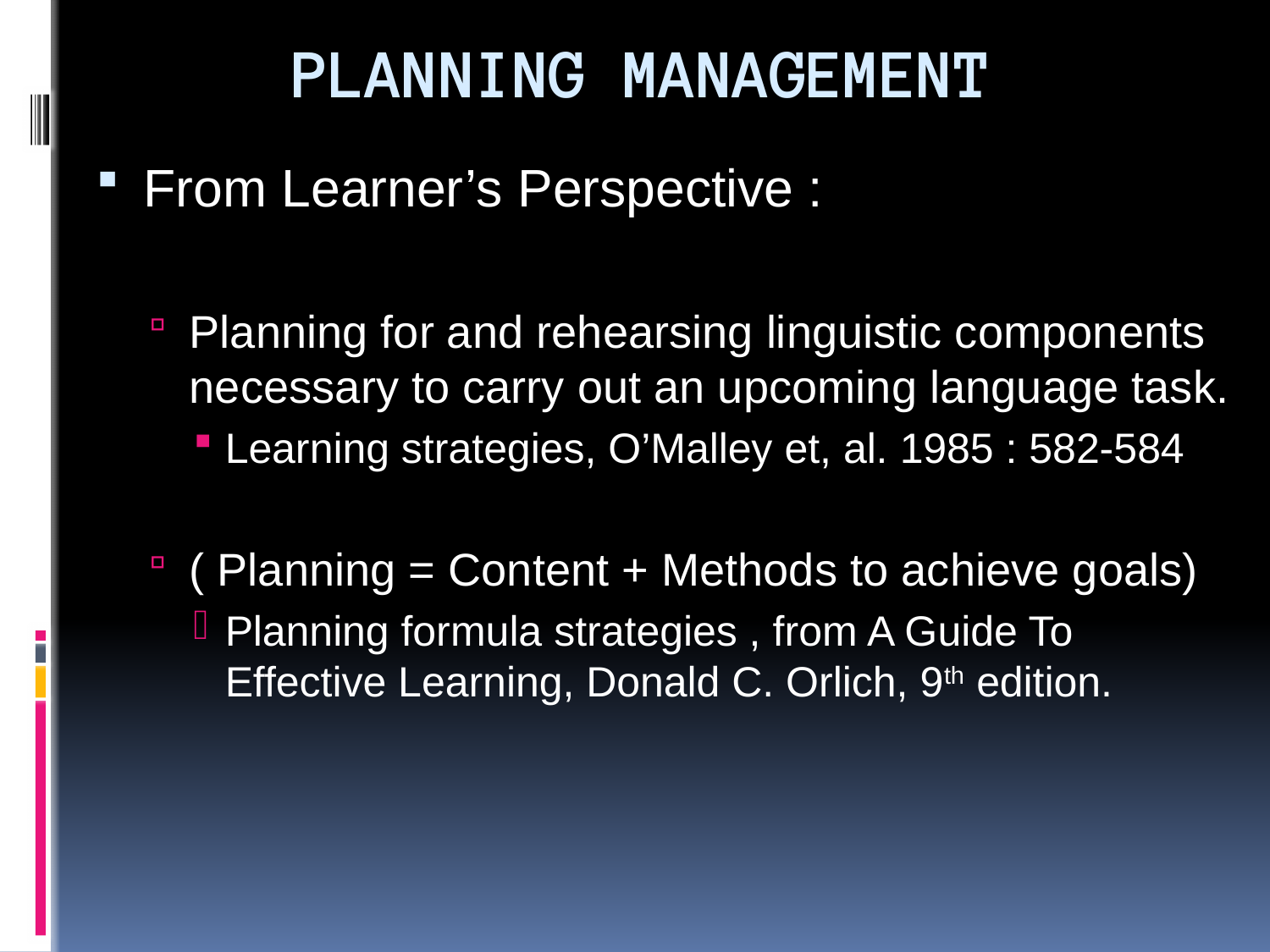

# PLANNING MANAGEMENT
From Learner’s Perspective :

Planning for and rehearsing linguistic components necessary to carry out an upcoming language task.
Learning strategies, O’Malley et, al. 1985 : 582-584

( Planning = Content + Methods to achieve goals)
Planning formula strategies , from A Guide To Effective Learning, Donald C. Orlich, 9th edition.